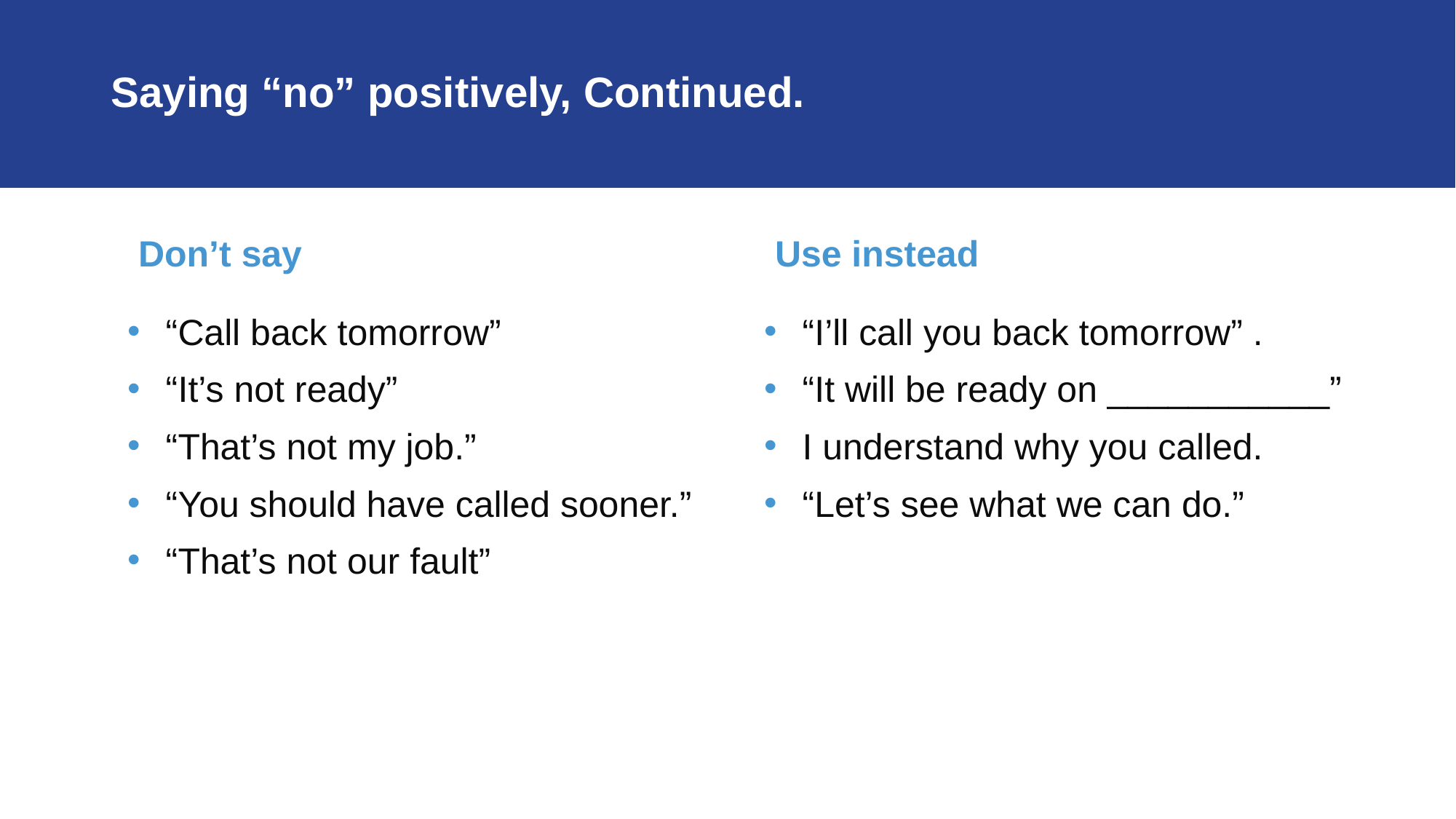

# Saying “no” positively, Continued.
Don’t say
Use instead
“Call back tomorrow”
“It’s not ready”
“That’s not my job.”
“You should have called sooner.”
“That’s not our fault”

“I’ll call you back tomorrow” .
“It will be ready on ___________”
I understand why you called.
“Let’s see what we can do.”